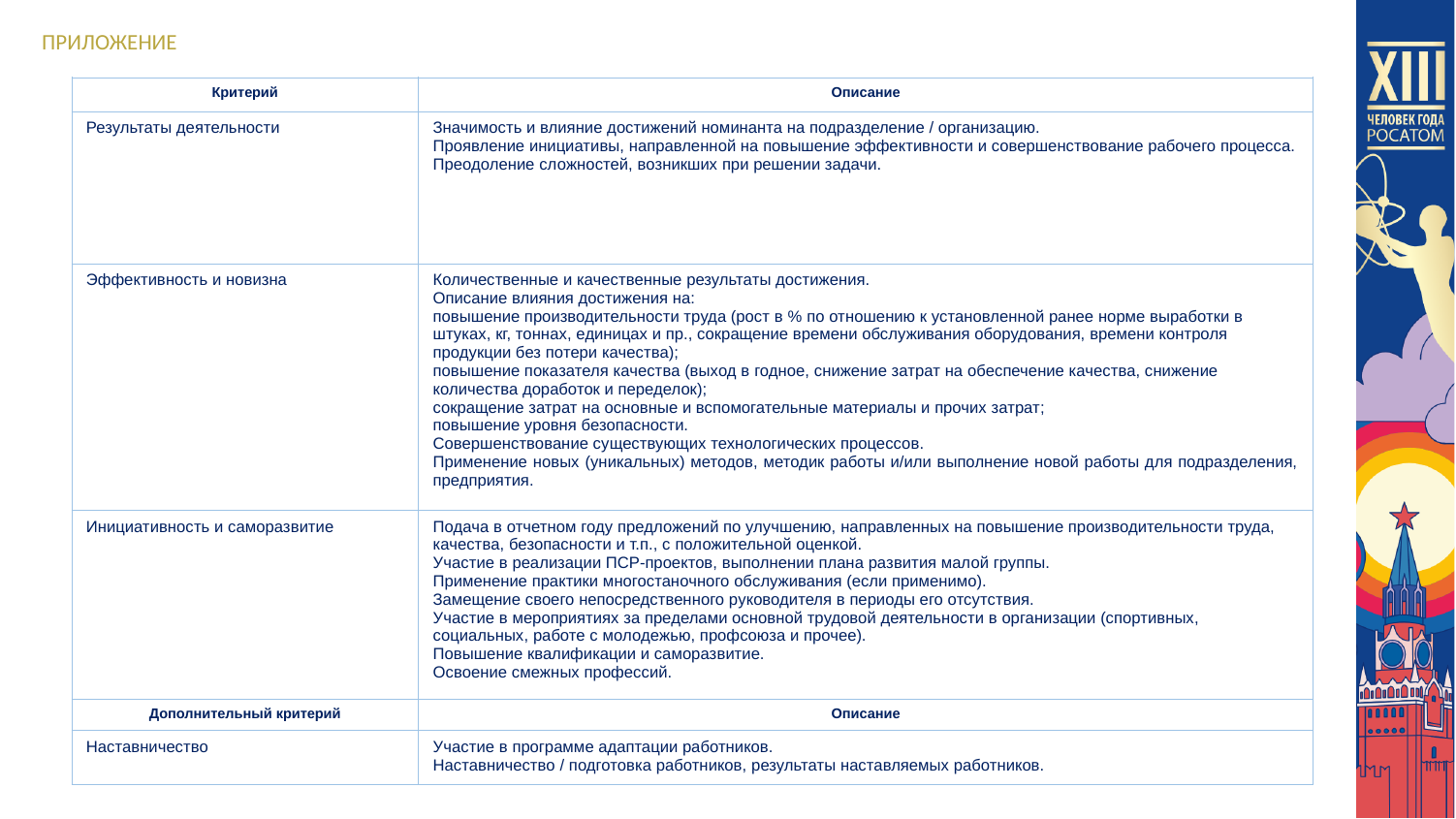

ПРИЛОЖЕНИЕ
| Критерий | Описание |
| --- | --- |
| Результаты деятельности | Значимость и влияние достижений номинанта на подразделение / организацию. Проявление инициативы, направленной на повышение эффективности и совершенствование рабочего процесса. Преодоление сложностей, возникших при решении задачи. |
| Эффективность и новизна | Количественные и качественные результаты достижения. Описание влияния достижения на: повышение производительности труда (рост в % по отношению к установленной ранее норме выработки в штуках, кг, тоннах, единицах и пр., сокращение времени обслуживания оборудования, времени контроля продукции без потери качества); повышение показателя качества (выход в годное, снижение затрат на обеспечение качества, снижение количества доработок и переделок); сокращение затрат на основные и вспомогательные материалы и прочих затрат; повышение уровня безопасности. Совершенствование существующих технологических процессов. Применение новых (уникальных) методов, методик работы и/или выполнение новой работы для подразделения, предприятия. |
| Инициативность и саморазвитие | Подача в отчетном году предложений по улучшению, направленных на повышение производительности труда, качества, безопасности и т.п., с положительной оценкой. Участие в реализации ПСР-проектов, выполнении плана развития малой группы. Применение практики многостаночного обслуживания (если применимо). Замещение своего непосредственного руководителя в периоды его отсутствия. Участие в мероприятиях за пределами основной трудовой деятельности в организации (спортивных, социальных, работе с молодежью, профсоюза и прочее). Повышение квалификации и саморазвитие. Освоение смежных профессий. |
| Дополнительный критерий | Описание |
| Наставничество | Участие в программе адаптации работников. Наставничество / подготовка работников, результаты наставляемых работников. |